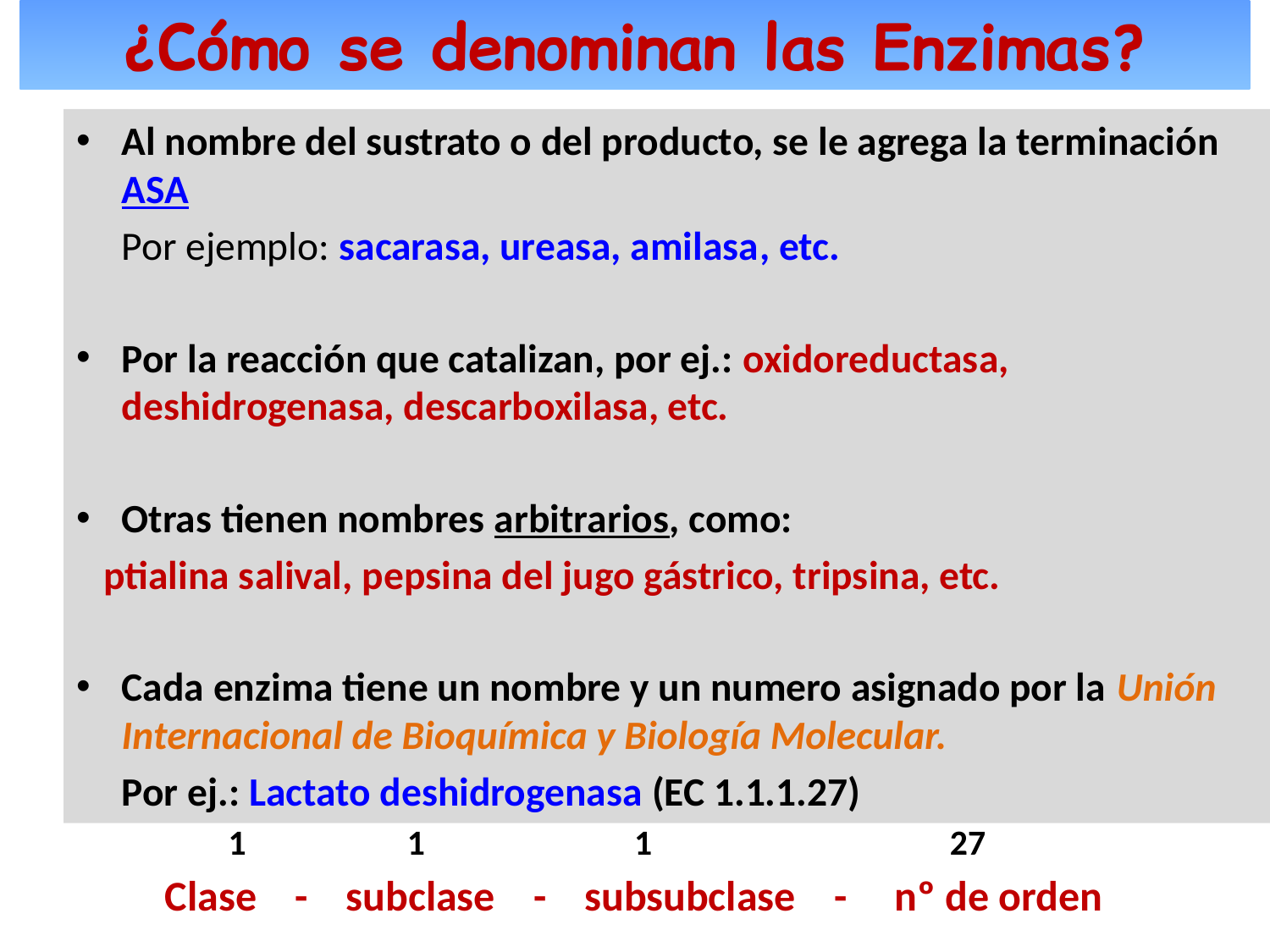

# ¿Cómo se denominan las Enzimas?
Al nombre del sustrato o del producto, se le agrega la terminación ASA
		Por ejemplo: sacarasa, ureasa, amilasa, etc.

Por la reacción que catalizan, por ej.: oxidoreductasa, deshidrogenasa, descarboxilasa, etc.

Otras tienen nombres arbitrarios, como:
   ptialina salival, pepsina del jugo gástrico, tripsina, etc.

Cada enzima tiene un nombre y un numero asignado por la Unión Internacional de Bioquímica y Biología Molecular.
		Por ej.: Lactato deshidrogenasa (EC 1.1.1.27)
                    1                    1                          1                                     27
Clase    -    subclase    -    subsubclase    -     nº de orden